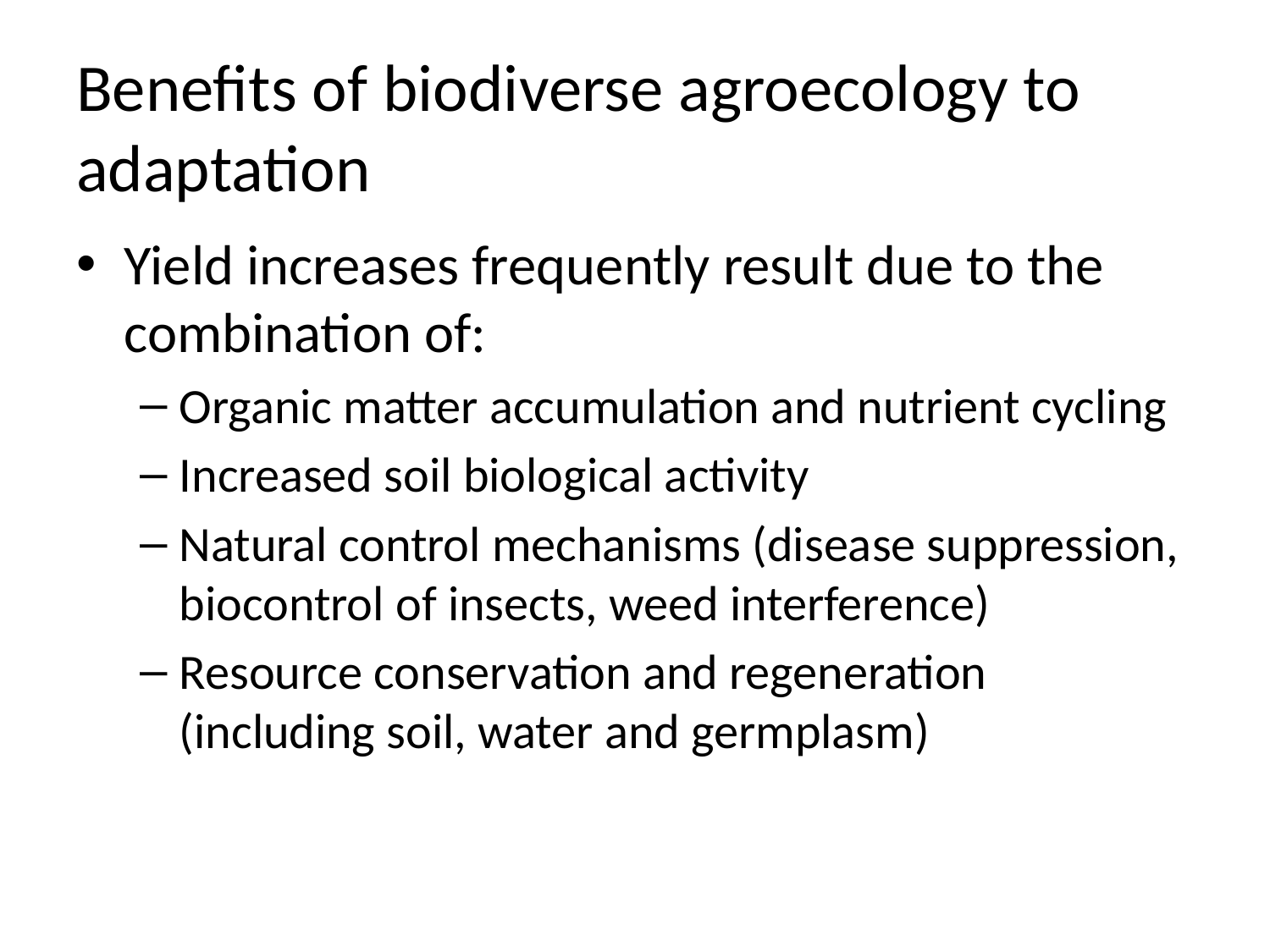

# Benefits of biodiverse agroecology to adaptation
Yield increases frequently result due to the combination of:
Organic matter accumulation and nutrient cycling
Increased soil biological activity
Natural control mechanisms (disease suppression, biocontrol of insects, weed interference)
Resource conservation and regeneration (including soil, water and germplasm)